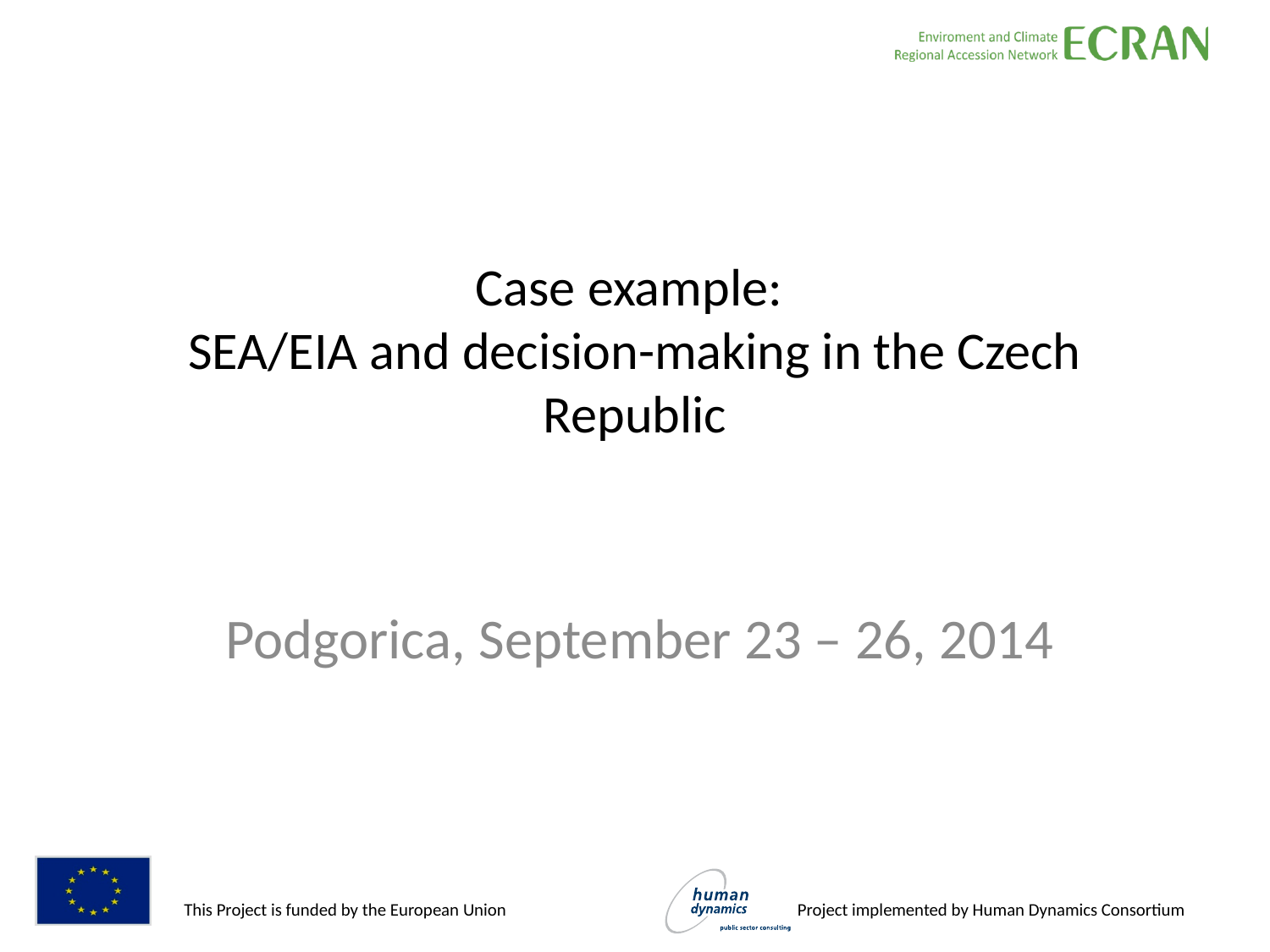

# Case example: SEA/EIA and decision-making in the Czech Republic
Podgorica, September 23 – 26, 2014